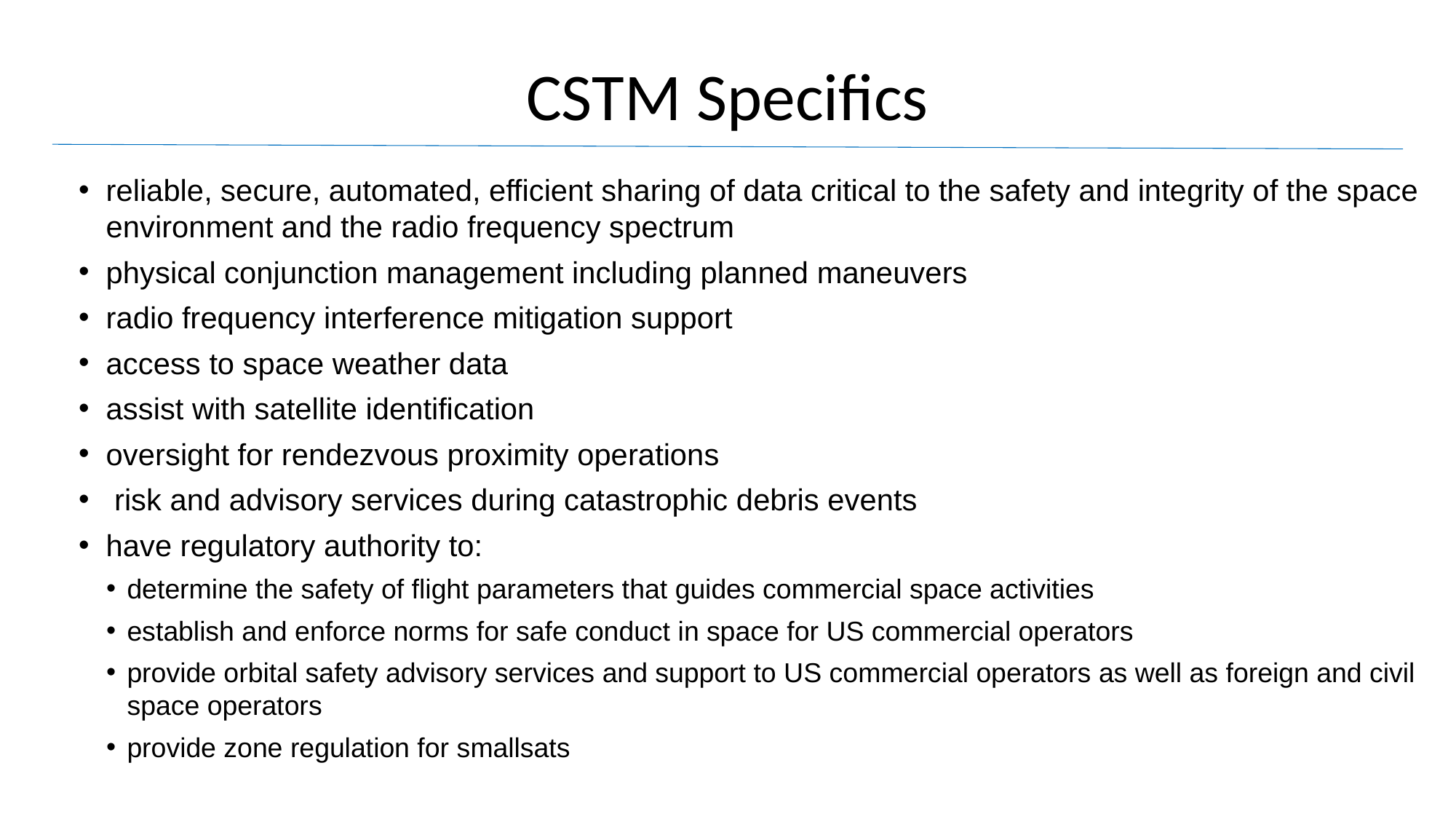

# CSTM Specifics
reliable, secure, automated, efficient sharing of data critical to the safety and integrity of the space environment and the radio frequency spectrum
physical conjunction management including planned maneuvers
radio frequency interference mitigation support
access to space weather data
assist with satellite identification
oversight for rendezvous proximity operations
 risk and advisory services during catastrophic debris events
have regulatory authority to:
determine the safety of flight parameters that guides commercial space activities
establish and enforce norms for safe conduct in space for US commercial operators
provide orbital safety advisory services and support to US commercial operators as well as foreign and civil space operators
provide zone regulation for smallsats